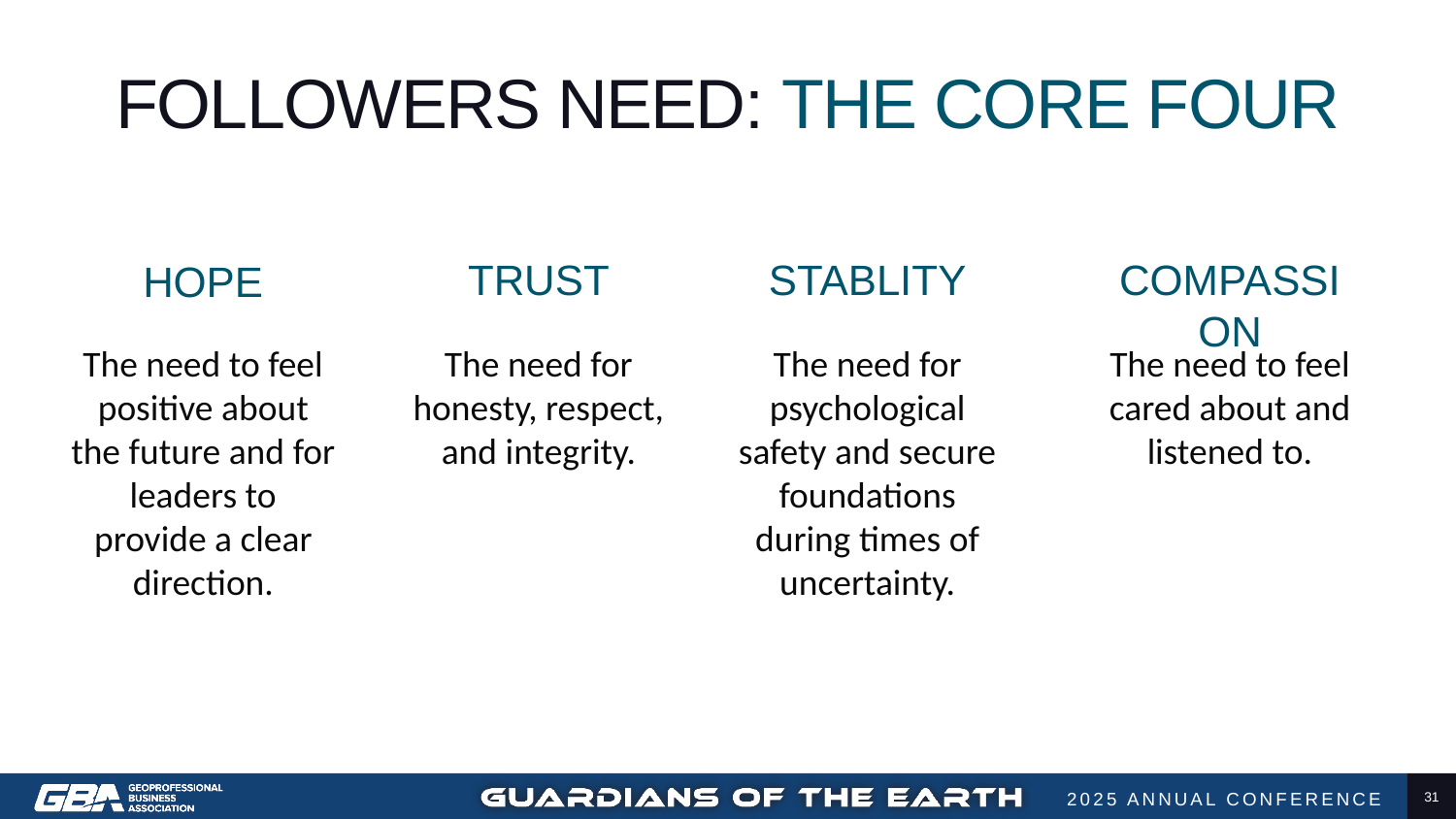

# FOLLOWERS NEED: THE CORE FOUR
TRUST
STABLITY
COMPASSION
HOPE
The need to feel positive about the future and for leaders to provide a clear direction.
The need for honesty, respect, and integrity.
The need for psychological safety and secure foundations during times of uncertainty.
The need to feel cared about and listened to.
31